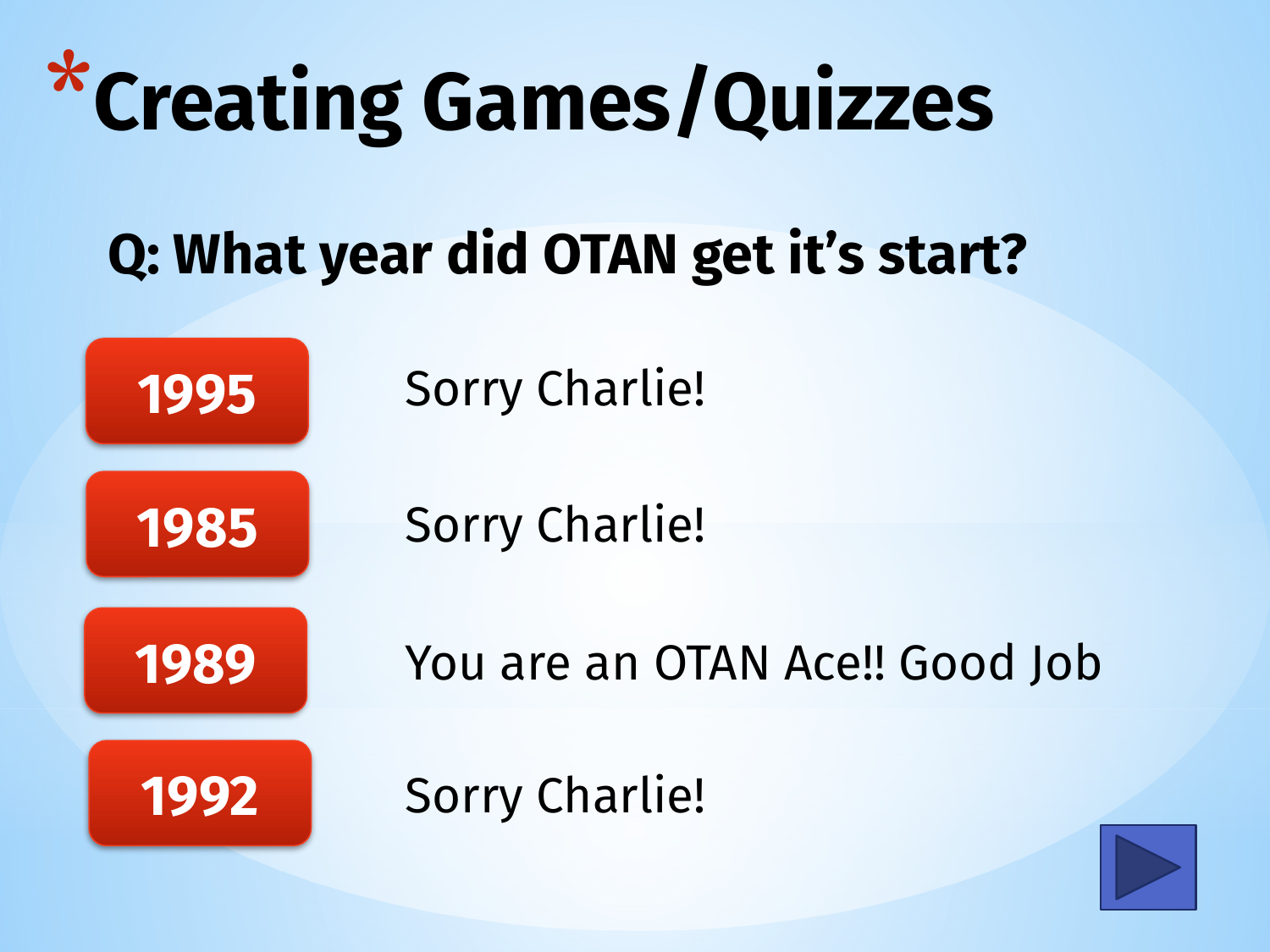

# Creating Games/Quizzes
Q: What year did OTAN get it’s start?
1995
Sorry Charlie!
1985
Sorry Charlie!
1989
You are an OTAN Ace!! Good Job
1992
Sorry Charlie!